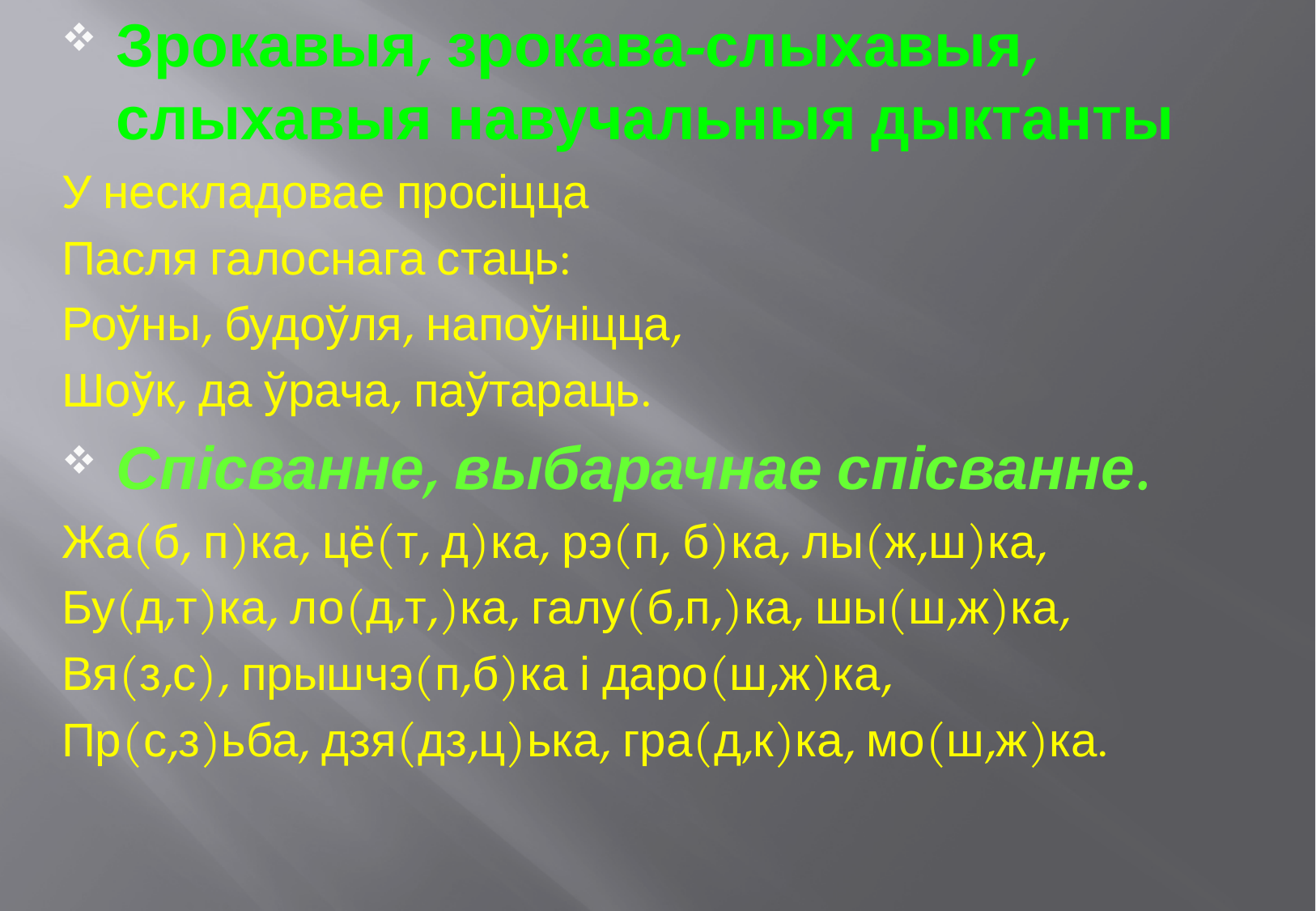

Зрокавыя, зрокава-слыхавыя, слыхавыя навучальныя дыктанты
У нескладовае просіцца
Пасля галоснага стаць:
Роўны, будоўля, напоўніцца,
Шоўк, да ўрача, паўтараць.
Спісванне, выбарачнае спісванне.
Жа(б, п)ка, цё(т, д)ка, рэ(п, б)ка, лы(ж,ш)ка,
Бу(д,т)ка, ло(д,т,)ка, галу(б,п,)ка, шы(ш,ж)ка,
Вя(з,с), прышчэ(п,б)ка і даро(ш,ж)ка,
Пр(с,з)ьба, дзя(дз,ц)ька, гра(д,к)ка, мо(ш,ж)ка.